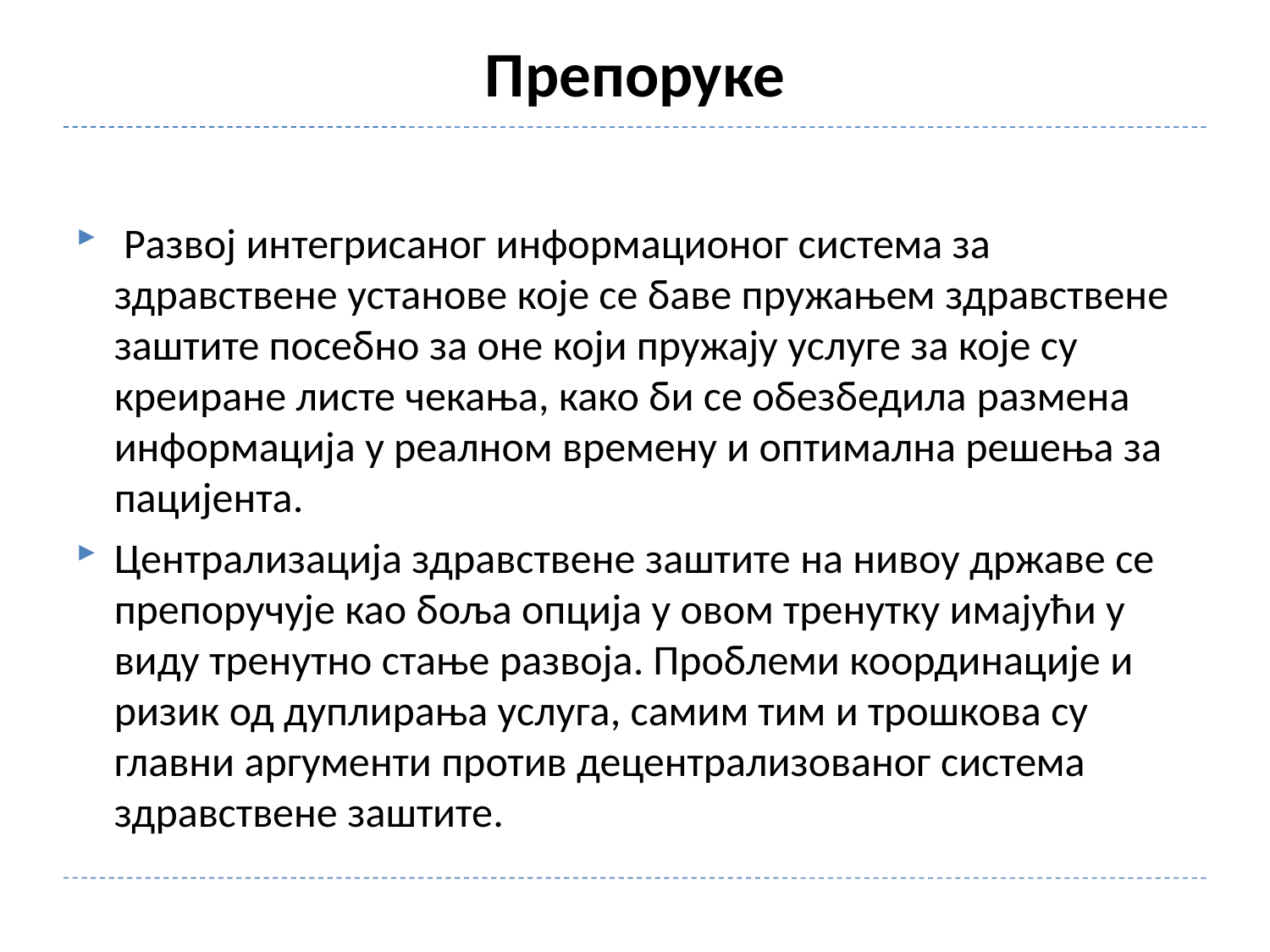

# Препоруке

 Развој интегрисаног информационог система за здравствене установе које се баве пружањем здравствене заштите посебно за оне који пружају услуге за које су креиране листе чекања, како би се обезбедила размена информација у реалном времену и оптимална решења за пацијента.
Централизација здравствене заштите на нивоу државе се препоручује као боља опција у овом тренутку имајући у виду тренутно стање развоја. Проблеми координације и ризик од дуплирања услуга, самим тим и трошкова су главни аргументи против децентрализованог система здравствене заштите.